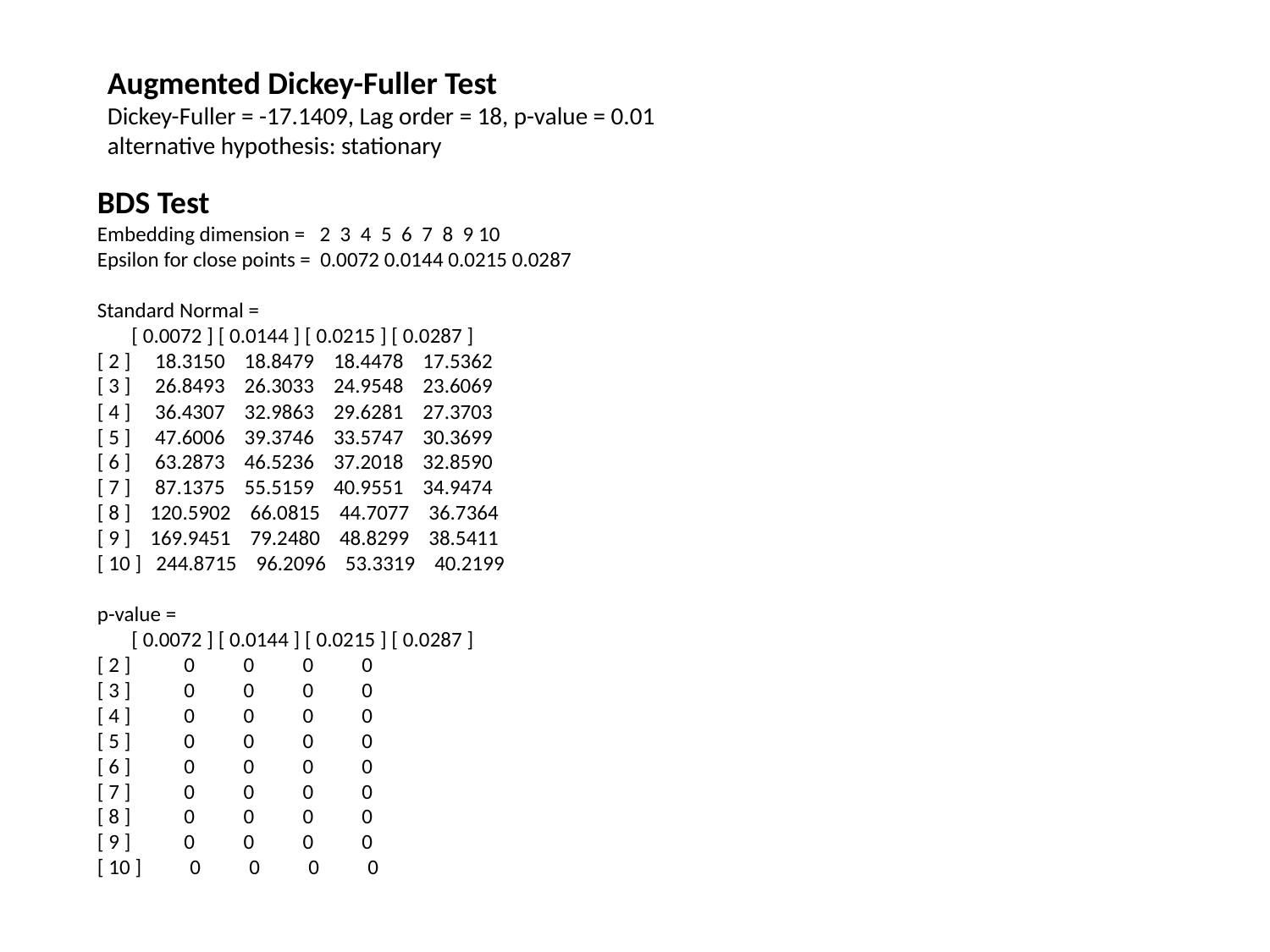

Augmented Dickey-Fuller Test
Dickey-Fuller = -17.1409, Lag order = 18, p-value = 0.01
alternative hypothesis: stationary
BDS Test
Embedding dimension =   2  3  4  5  6  7  8  9 10
Epsilon for close points =  0.0072 0.0144 0.0215 0.0287

Standard Normal =
       [ 0.0072 ] [ 0.0144 ] [ 0.0215 ] [ 0.0287 ]
[ 2 ]     18.3150    18.8479    18.4478    17.5362
[ 3 ]     26.8493    26.3033    24.9548    23.6069
[ 4 ]     36.4307    32.9863    29.6281    27.3703
[ 5 ]     47.6006    39.3746    33.5747    30.3699
[ 6 ]     63.2873    46.5236    37.2018    32.8590
[ 7 ]     87.1375    55.5159    40.9551    34.9474
[ 8 ]    120.5902    66.0815    44.7077    36.7364
[ 9 ]    169.9451    79.2480    48.8299    38.5411
[ 10 ]   244.8715    96.2096    53.3319    40.2199

p-value =
       [ 0.0072 ] [ 0.0144 ] [ 0.0215 ] [ 0.0287 ]
[ 2 ]           0          0          0          0
[ 3 ]           0          0          0          0
[ 4 ]           0          0          0          0
[ 5 ]           0          0          0          0
[ 6 ]           0          0          0          0
[ 7 ]           0          0          0          0
[ 8 ]           0          0          0          0
[ 9 ]           0          0          0          0
[ 10 ]          0          0          0          0